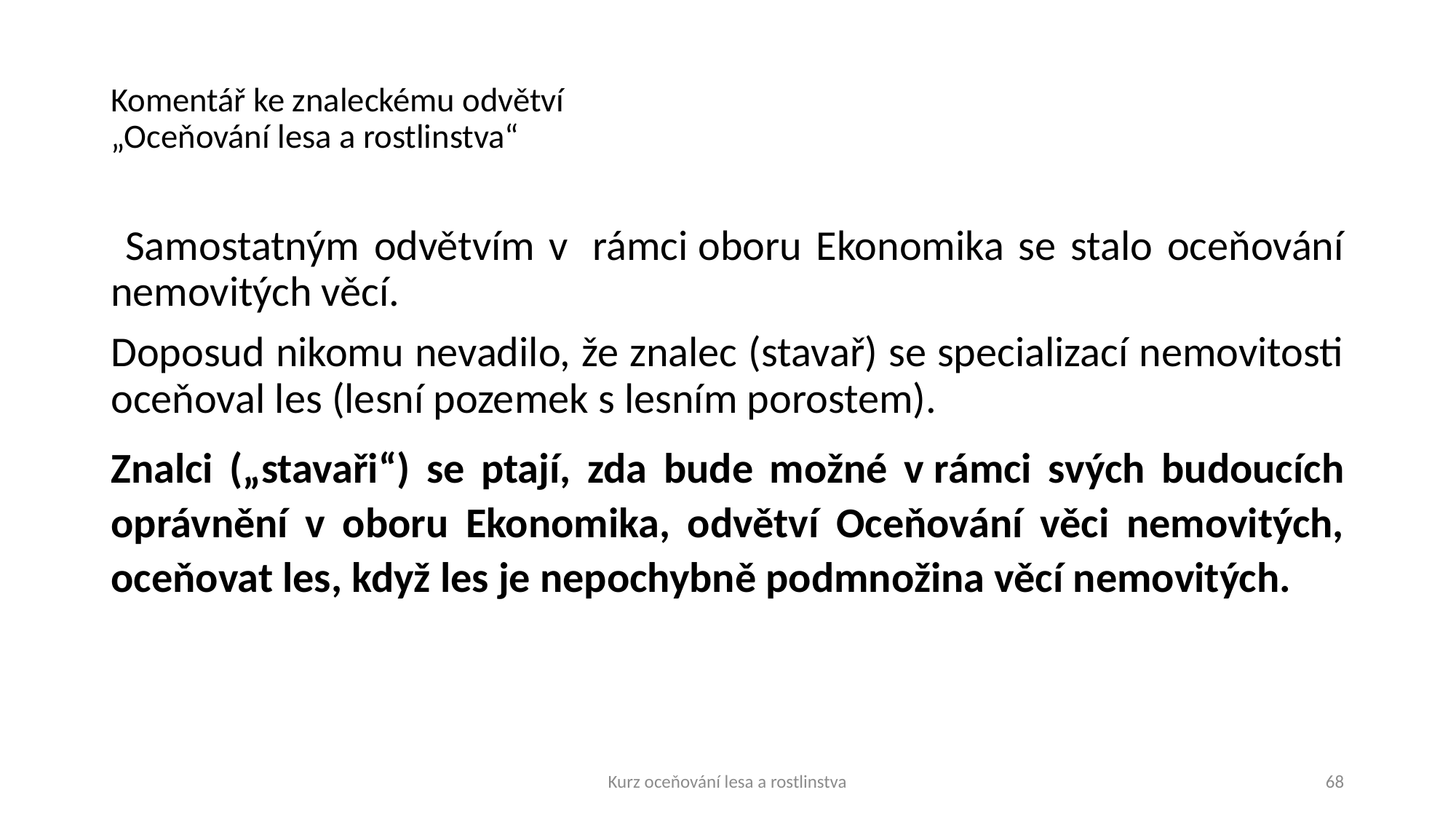

# Komentář ke znaleckému odvětví „Oceňování lesa a rostlinstva“
 Samostatným odvětvím v  rámci oboru Ekonomika se stalo oceňování nemovitých věcí.
Doposud nikomu nevadilo, že znalec (stavař) se specializací nemovitosti oceňoval les (lesní pozemek s lesním porostem).
Znalci („stavaři“) se ptají, zda bude možné v rámci svých budoucích oprávnění v oboru Ekonomika, odvětví Oceňování věci nemovitých, oceňovat les, když les je nepochybně podmnožina věcí nemovitých.

Kurz oceňování lesa a rostlinstva
68